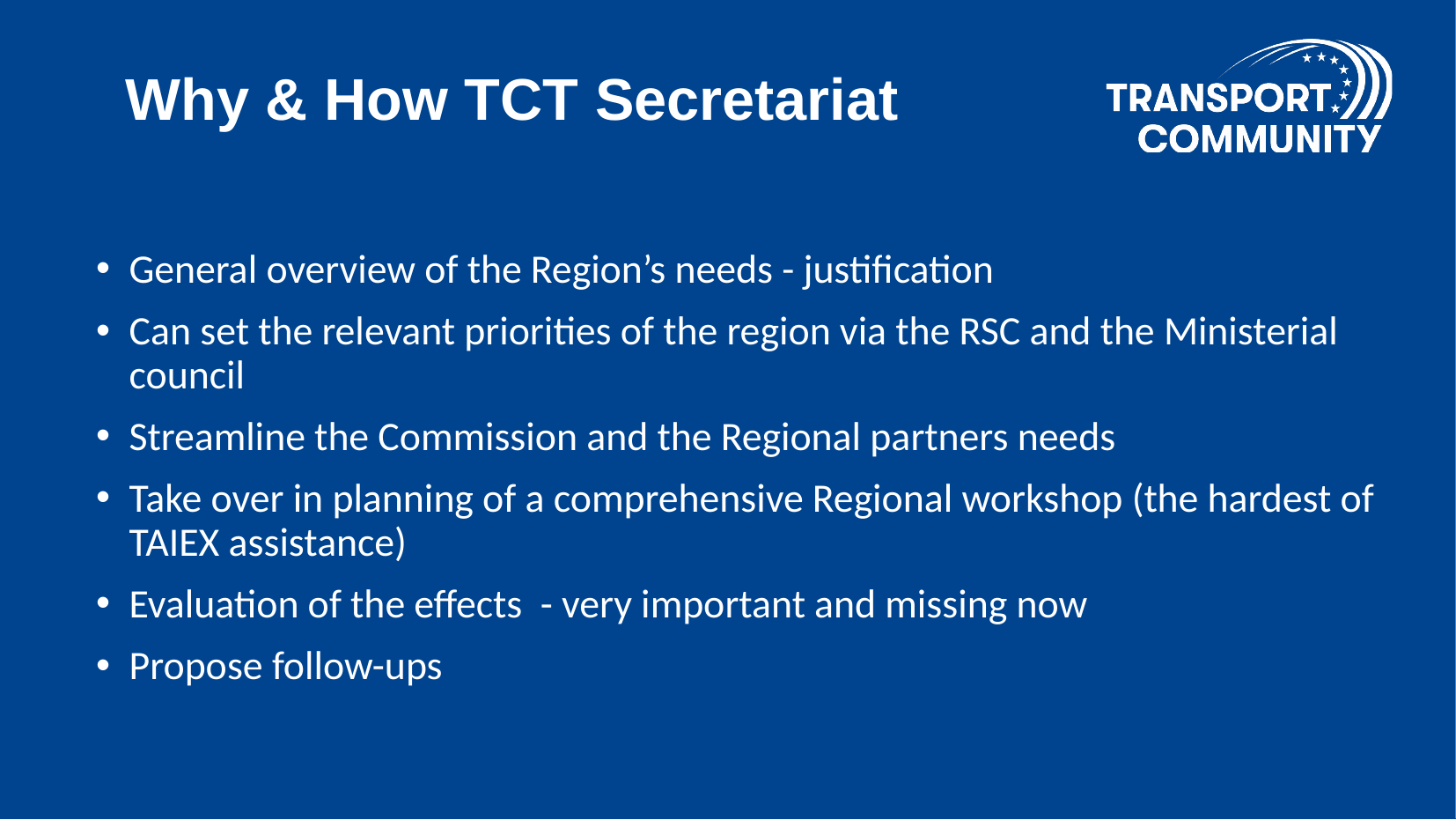

Why & How TCT Secretariat
General overview of the Region’s needs - justification
Can set the relevant priorities of the region via the RSC and the Ministerial council
Streamline the Commission and the Regional partners needs
Take over in planning of a comprehensive Regional workshop (the hardest of TAIEX assistance)
Evaluation of the effects  - very important and missing now
Propose follow-ups
#